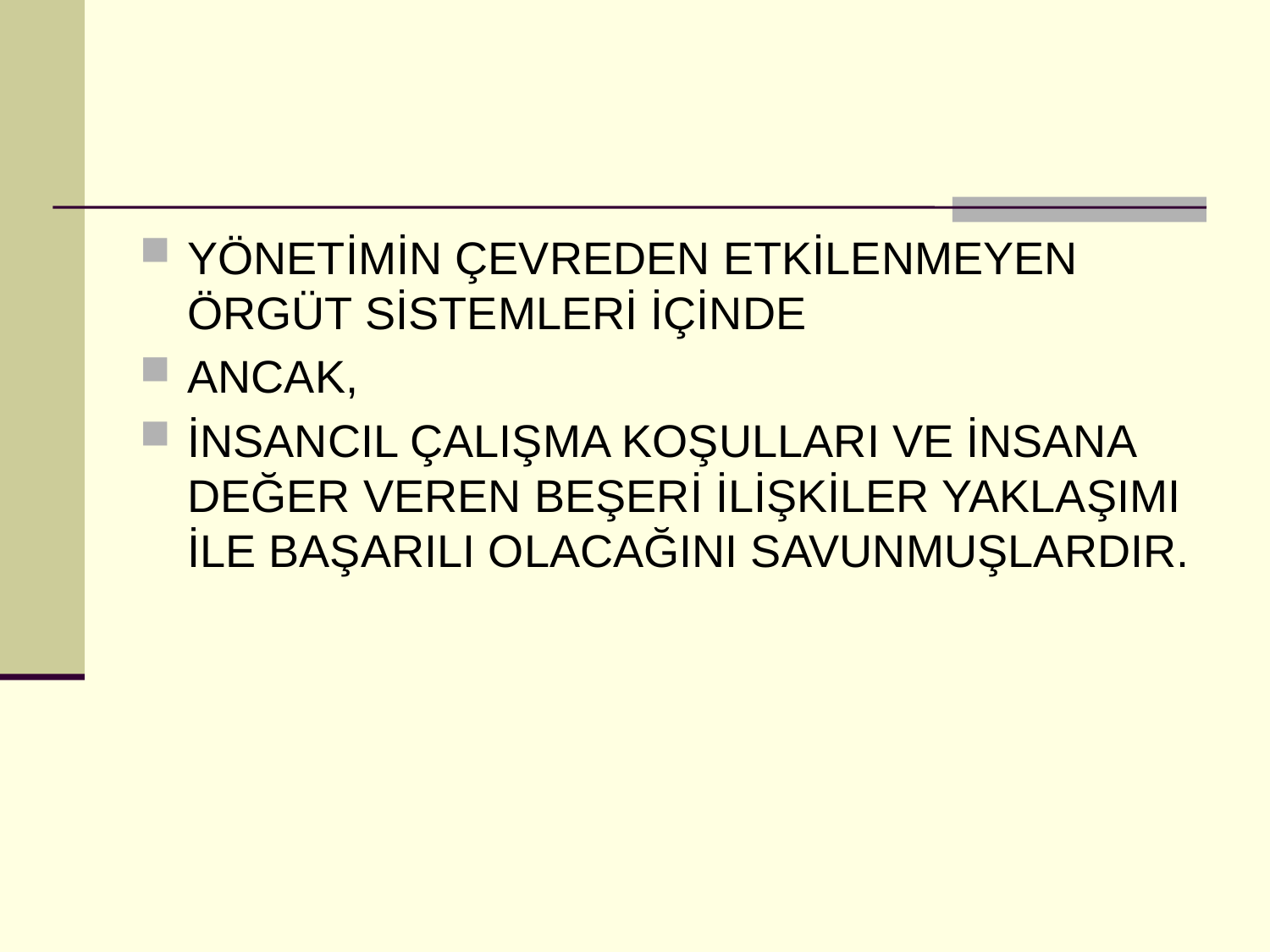

#
YÖNETİMİN ÇEVREDEN ETKİLENMEYEN  ÖRGÜT SİSTEMLERİ İÇİNDE
ANCAK,
İNSANCIL ÇALIŞMA KOŞULLARI VE İNSANA DEĞER VEREN BEŞERİ İLİŞKİLER YAKLAŞIMI İLE BAŞARILI OLACAĞINI SAVUNMUŞLARDIR.